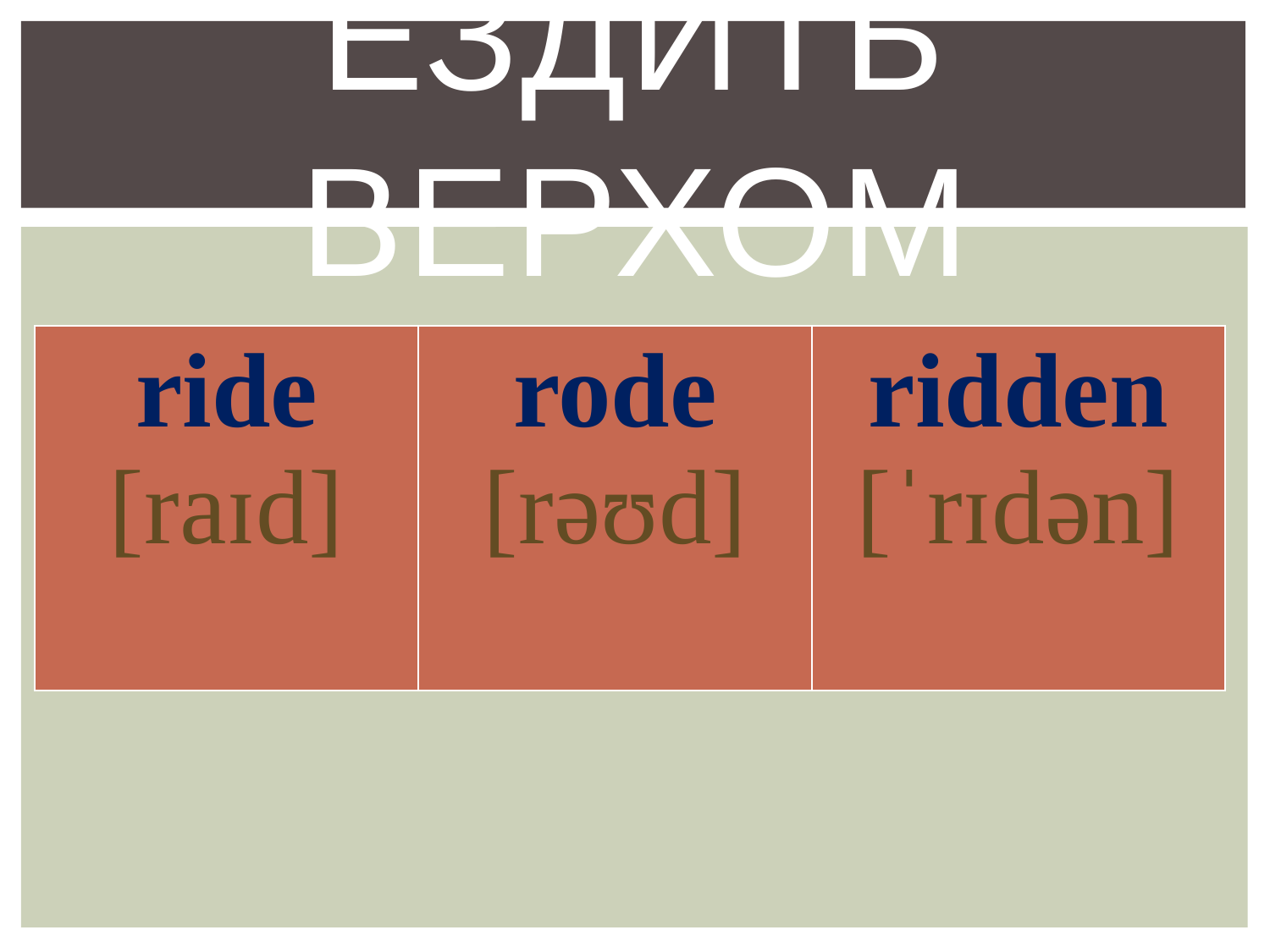

# ездить верхом
| ride [raɪd] | rode [rəʊd] | ridden [ˈrɪdən] |
| --- | --- | --- |